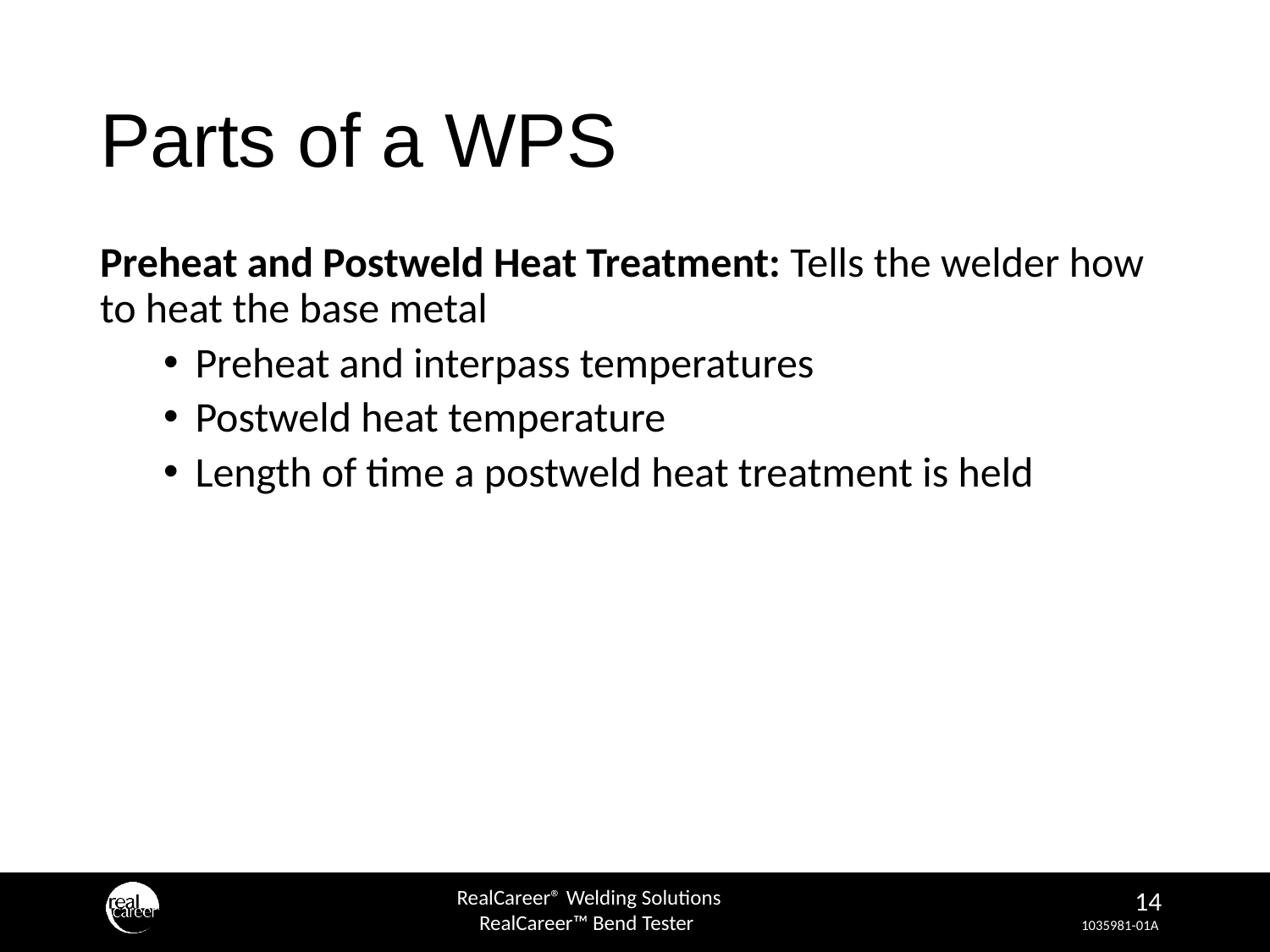

# Parts of a WPS
Preheat and Postweld Heat Treatment: Tells the welder how to heat the base metal
Preheat and interpass temperatures
Postweld heat temperature
Length of time a postweld heat treatment is held